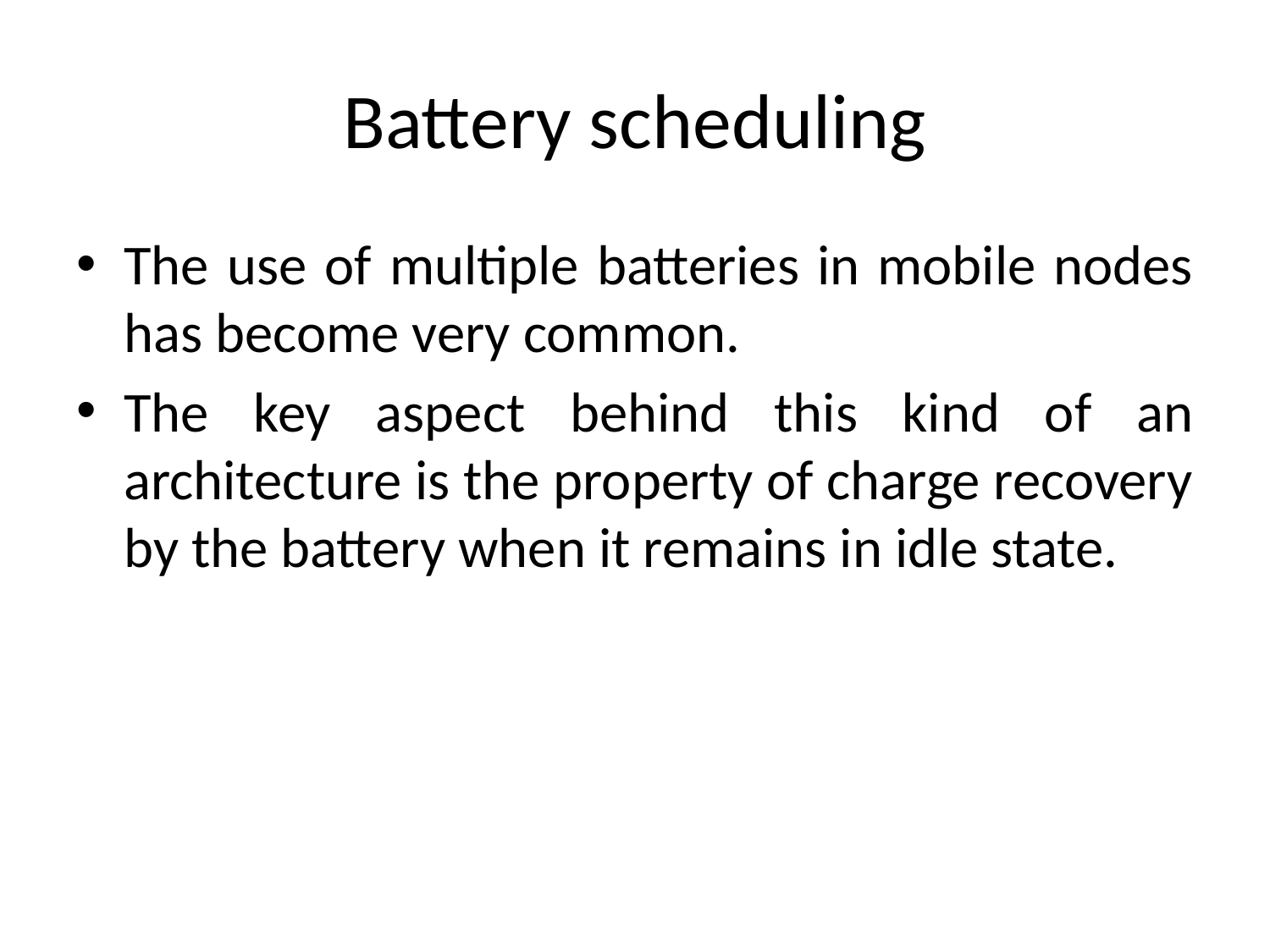

# Battery scheduling
The use of multiple batteries in mobile nodes has become very common.
The key aspect behind this kind of an architecture is the property of charge recovery by the battery when it remains in idle state.